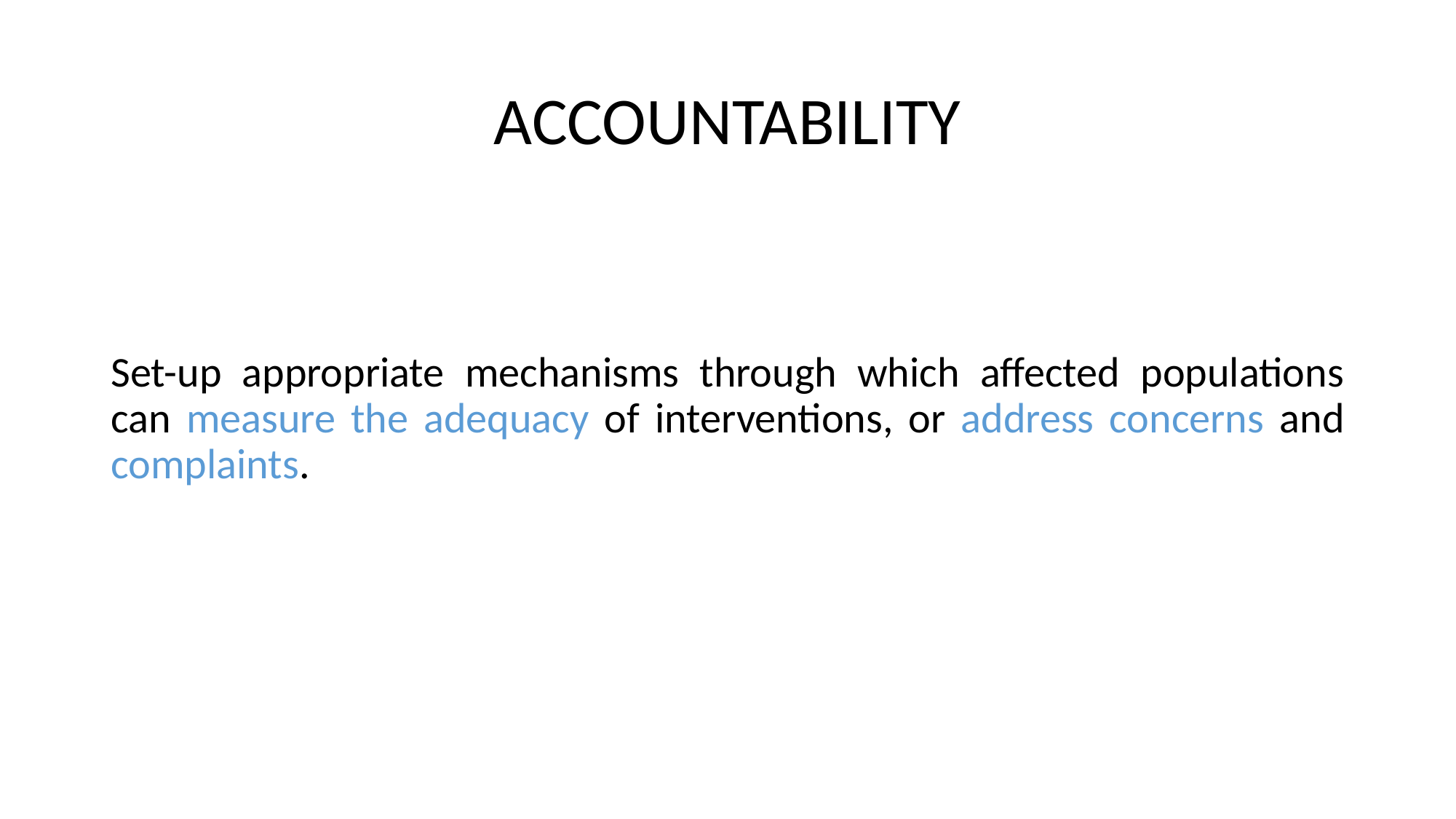

# ACCOUNTABILITY

Set-up appropriate mechanisms through which affected populations can measure the adequacy of interventions, or address concerns and complaints.